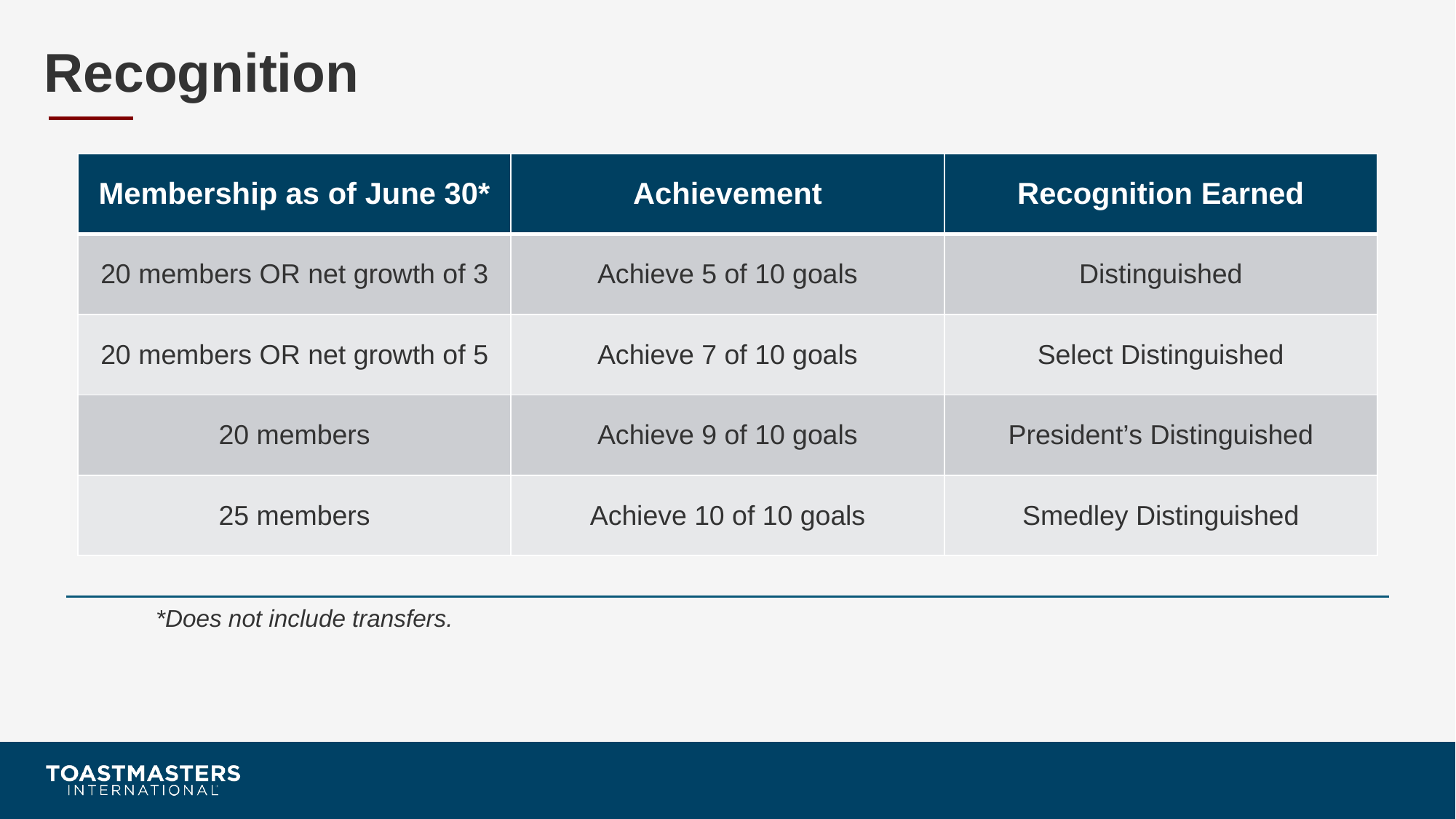

# Recognition
| Membership as of June 30\* | Achievement | Recognition Earned |
| --- | --- | --- |
| 20 members OR net growth of 3 | Achieve 5 of 10 goals | Distinguished |
| 20 members OR net growth of 5 | Achieve 7 of 10 goals | Select Distinguished |
| 20 members | Achieve 9 of 10 goals | President’s Distinguished |
| 25 members | Achieve 10 of 10 goals | Smedley Distinguished |
*Does not include transfers.